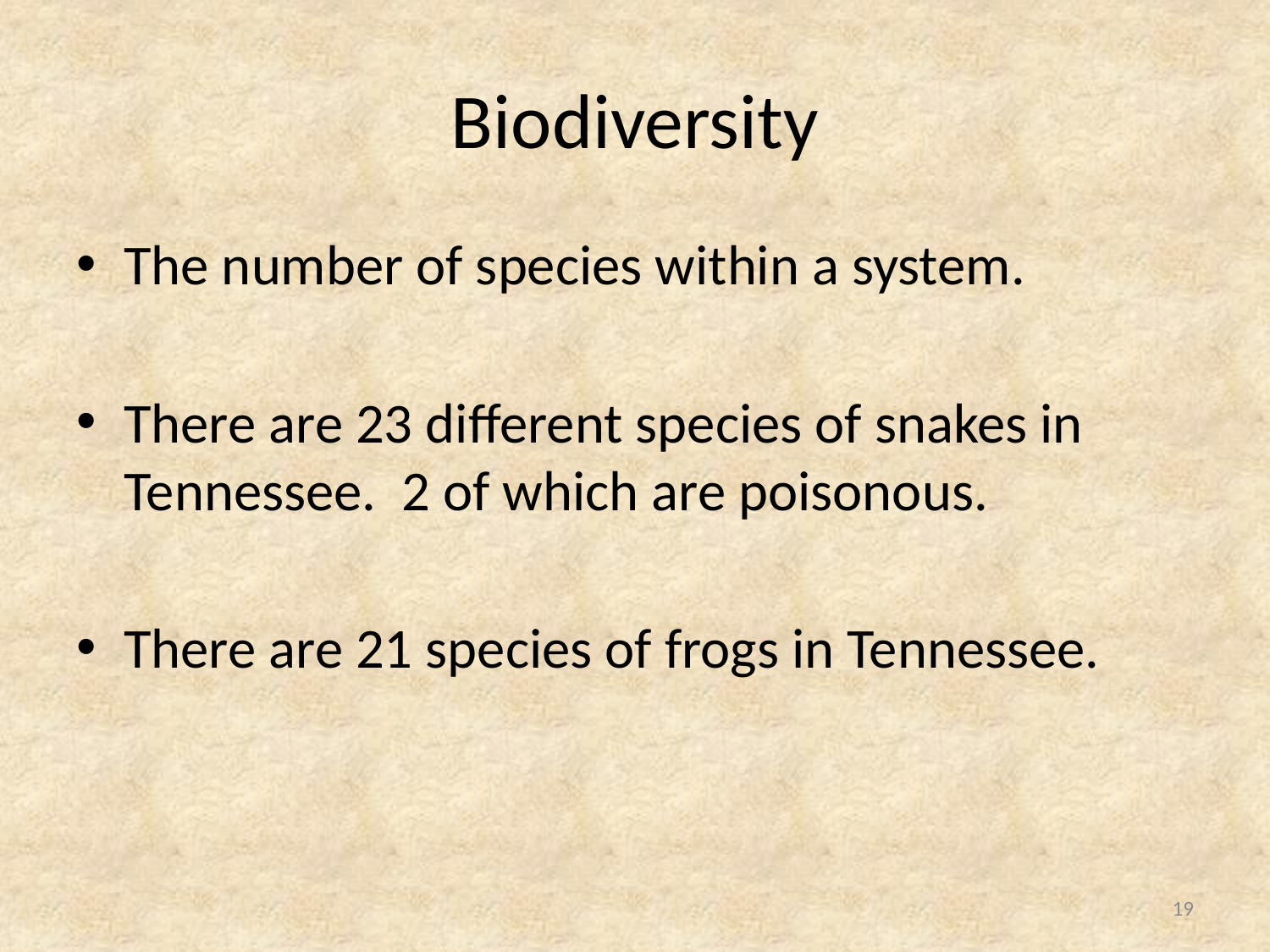

# Biodiversity
The number of species within a system.

There are 23 different species of snakes in Tennessee.  2 of which are poisonous.

There are 21 species of frogs in Tennessee.
19